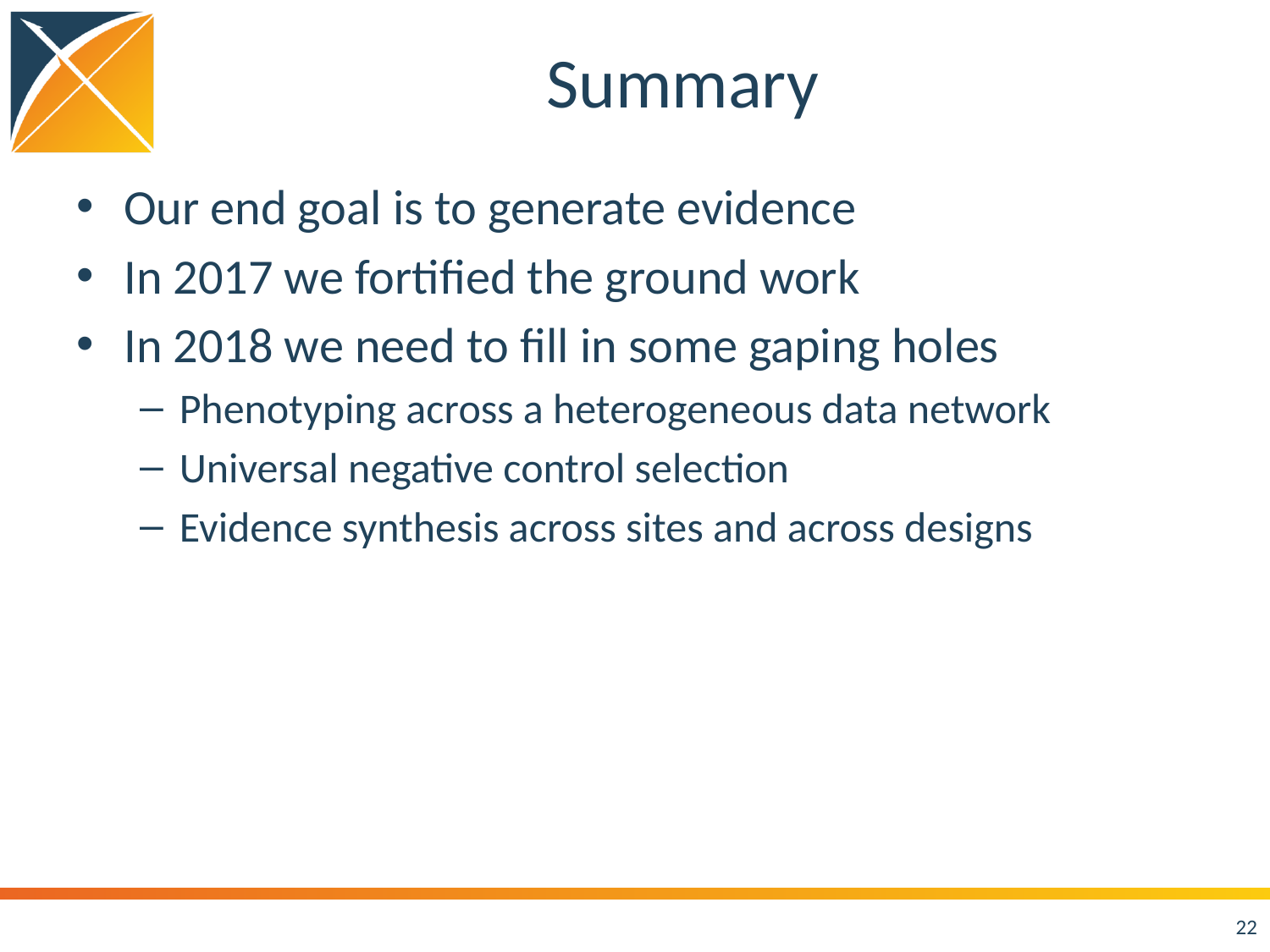

# Summary
Our end goal is to generate evidence
In 2017 we fortified the ground work
In 2018 we need to fill in some gaping holes
Phenotyping across a heterogeneous data network
Universal negative control selection
Evidence synthesis across sites and across designs

22